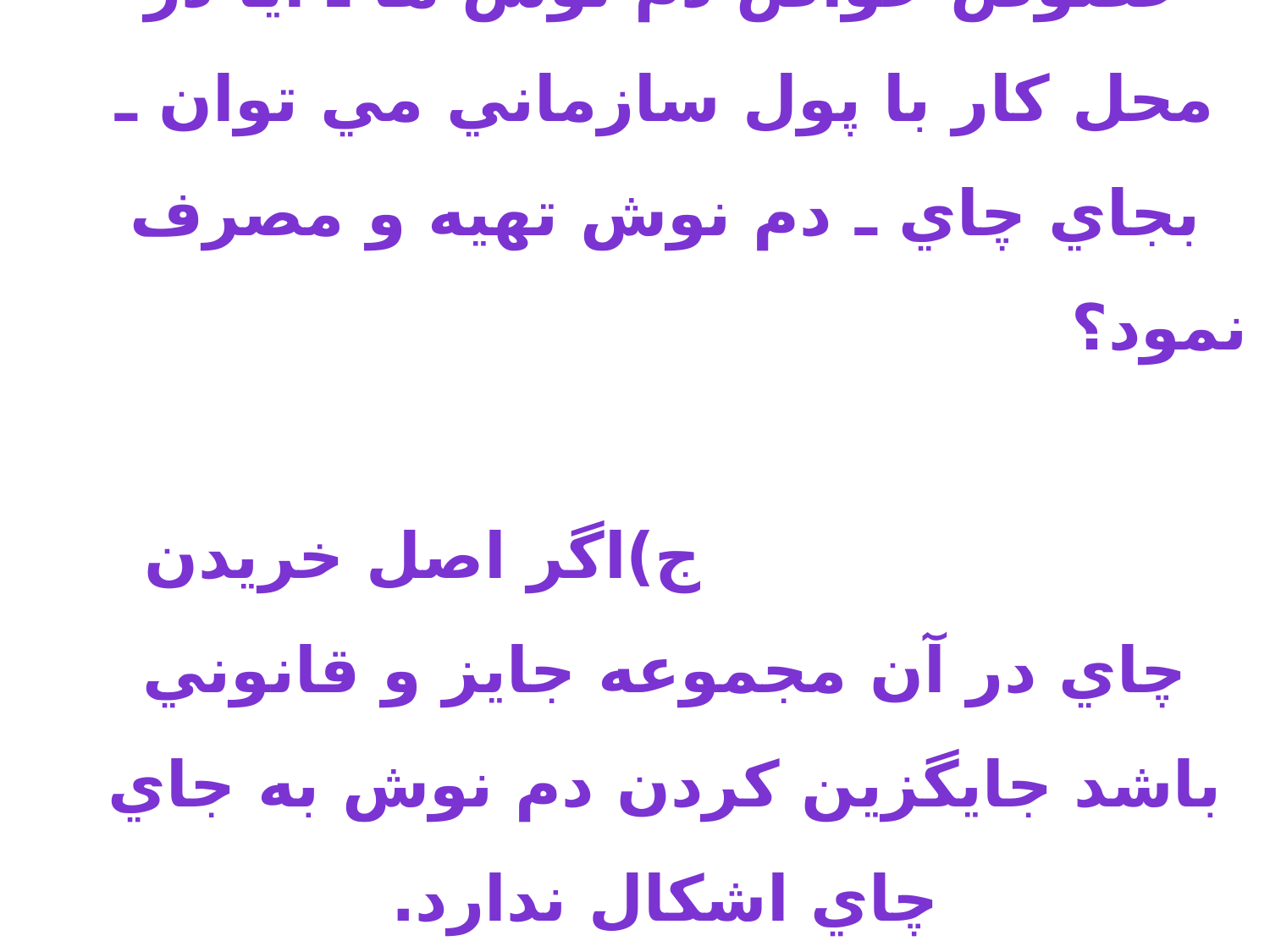

# س) با توجه به سفارش اطباء در خصوص خواص دم نوش ها ـ آيا در محل كار با پول سازماني مي توان ـ بجاي چاي ـ دم نوش تهيه و مصرف نمود؟                                                                                                                          ج)اگر اصل خريدن چاي در آن مجموعه جايز و قانوني باشد جايگزين كردن دم نوش به جاي چاي اشكال ندارد.